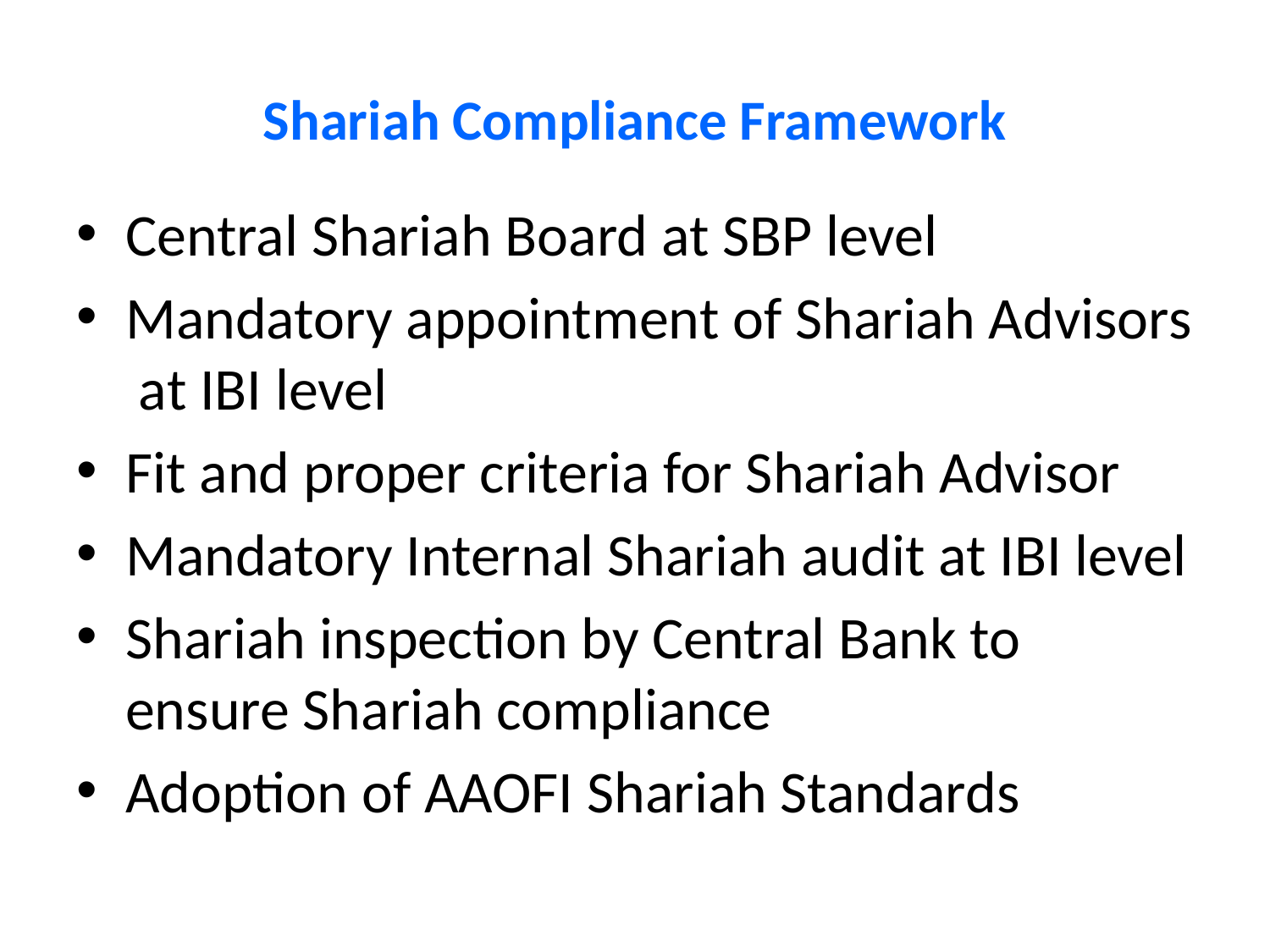

# Shariah Compliance Framework
Central Shariah Board at SBP level
Mandatory appointment of Shariah Advisors  at IBI level
Fit and proper criteria for Shariah Advisor
Mandatory Internal Shariah audit at IBI level
Shariah inspection by Central Bank to ensure Shariah compliance
Adoption of AAOFI Shariah Standards